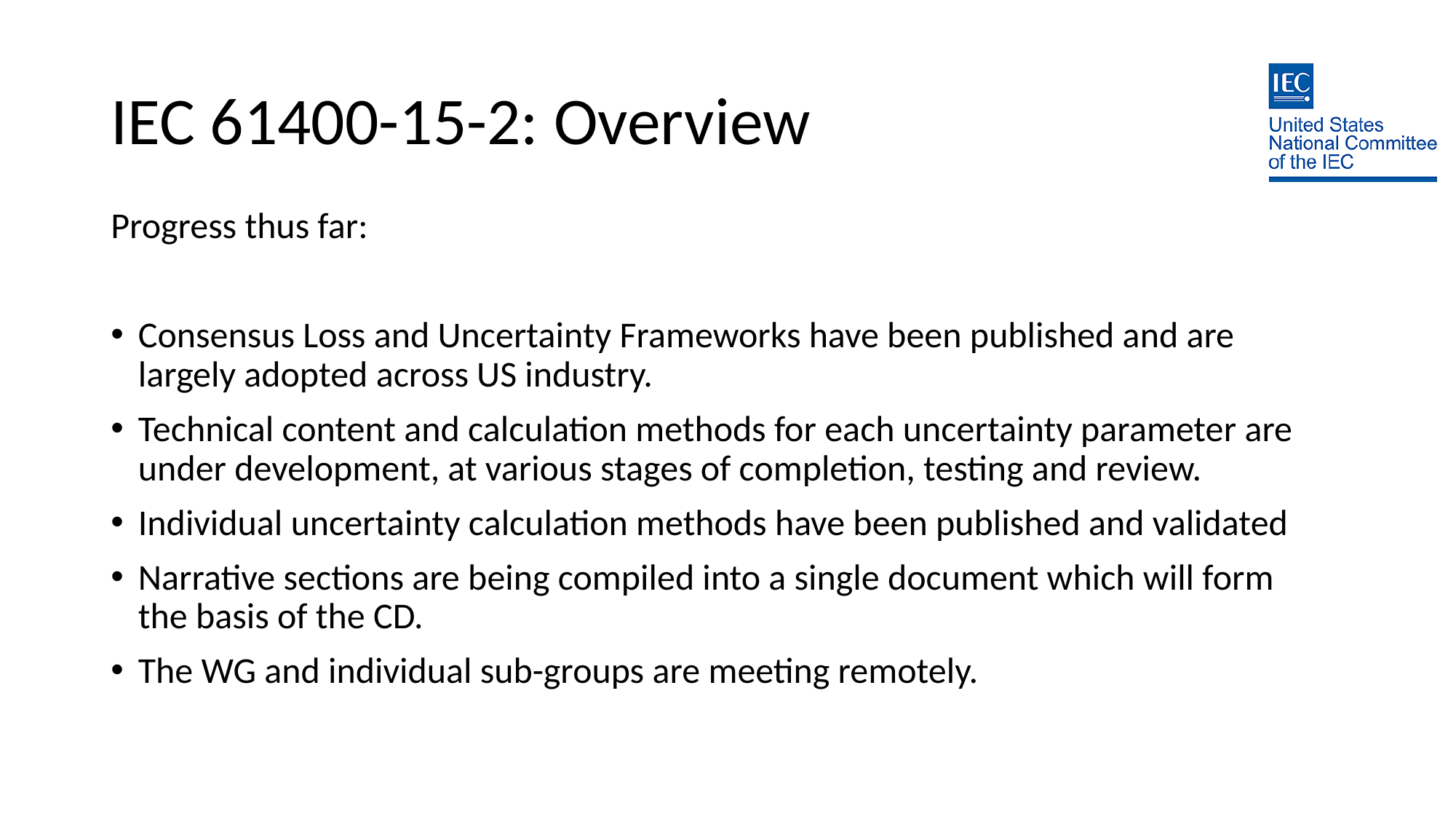

# IEC 61400-15-2: Overview
Progress thus far:

Consensus Loss and Uncertainty Frameworks have been published and are largely adopted across US industry.
Technical content and calculation methods for each uncertainty parameter are under development, at various stages of completion, testing and review.
Individual uncertainty calculation methods have been published and validated
Narrative sections are being compiled into a single document which will form the basis of the CD.
The WG and individual sub-groups are meeting remotely.

29 September 2020
13